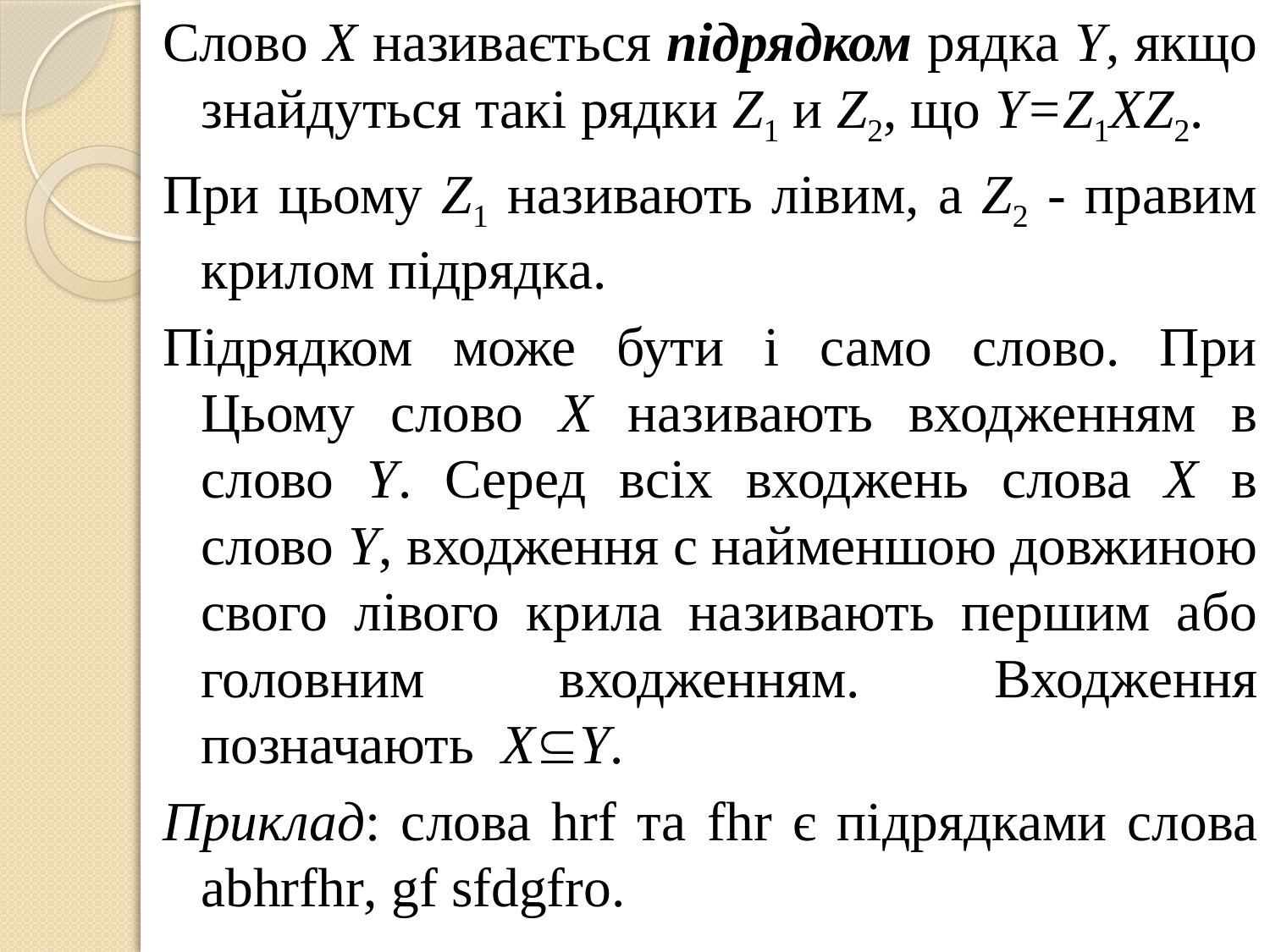

Слово X називається підрядком рядка Y, якщо знайдуться такі рядки Z1 и Z2, що Y=Z1XZ2.
При цьому Z1 називають лівим, а Z2 - правим крилом підрядка.
Підрядком може бути і само слово. При Цьому слово X називають входженням в слово Y. Серед всіх входжень слова X в слово Y, входження с найменшою довжиною свого лівого крила називають першим або головним входженням. Входження позначають  X⊆Y.
Приклад: слова hrf та fhr є підрядками слова abhrfhr, gf sfdgfro.